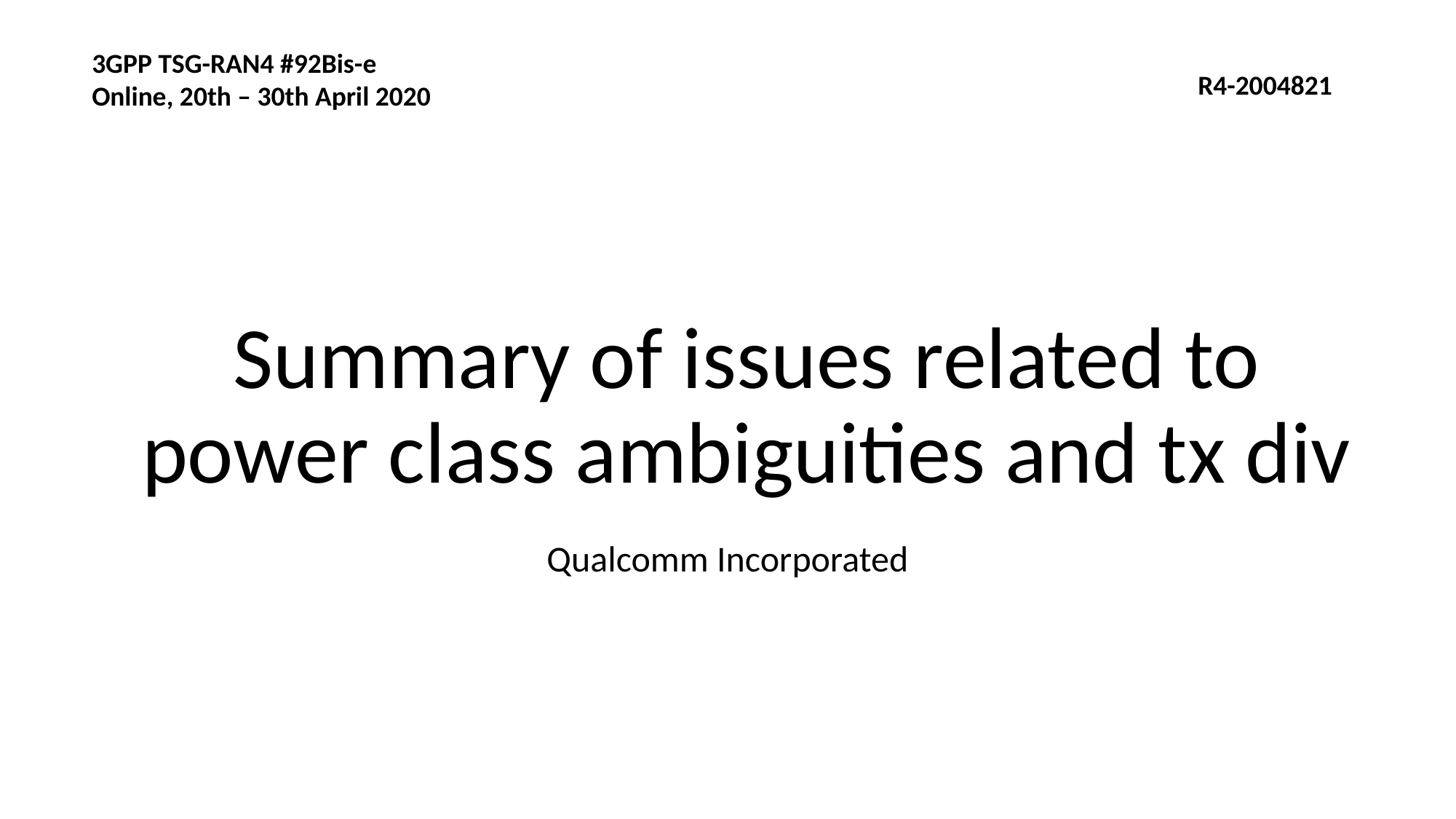

3GPP TSG-RAN4 #92Bis-e
Online, 20th – 30th April 2020
R4-2004821
# Summary of issues related to power class ambiguities and tx div
Qualcomm Incorporated